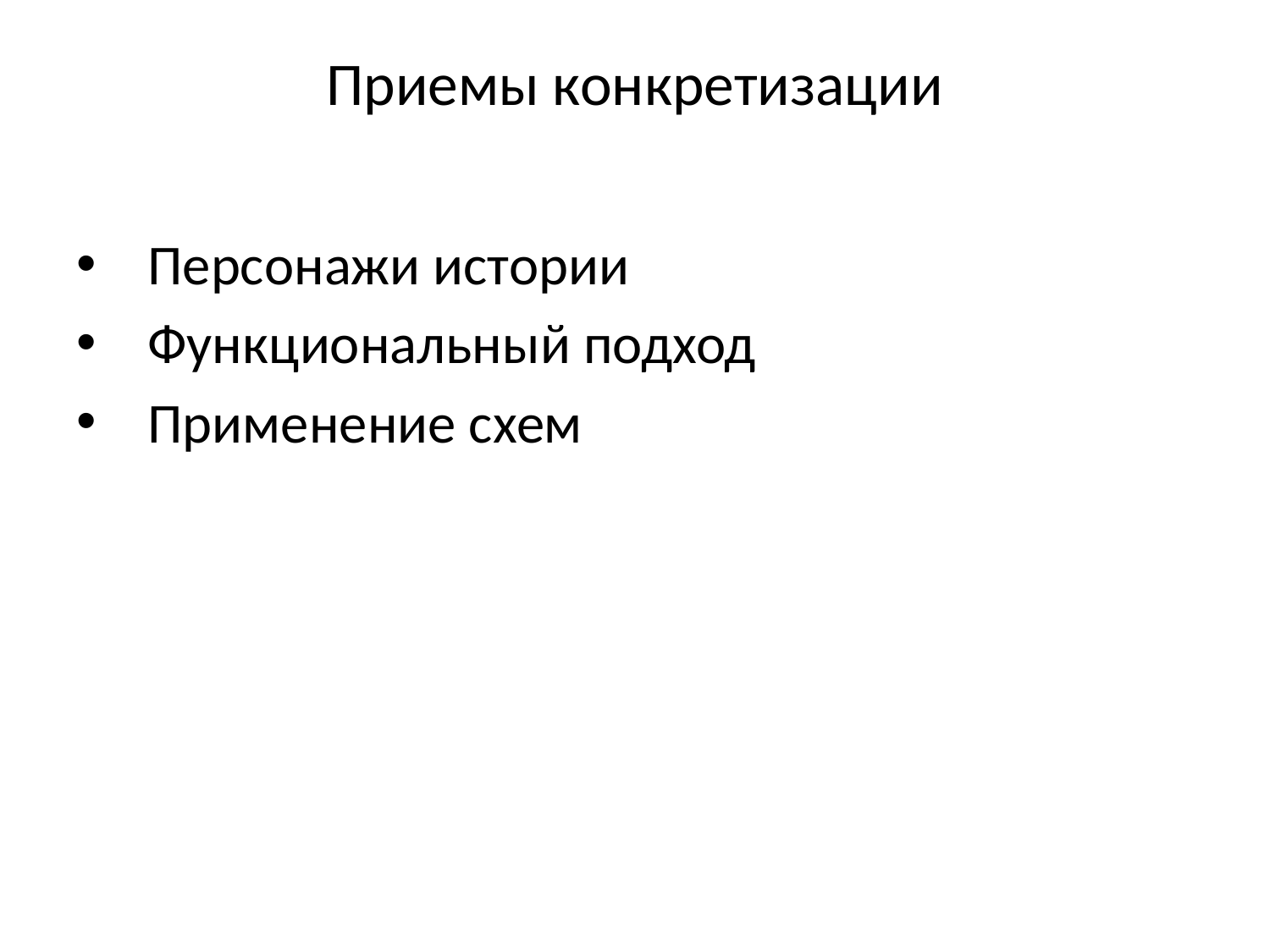

# Приемы конкретизации
Персонажи истории
Функциональный подход
Применение схем